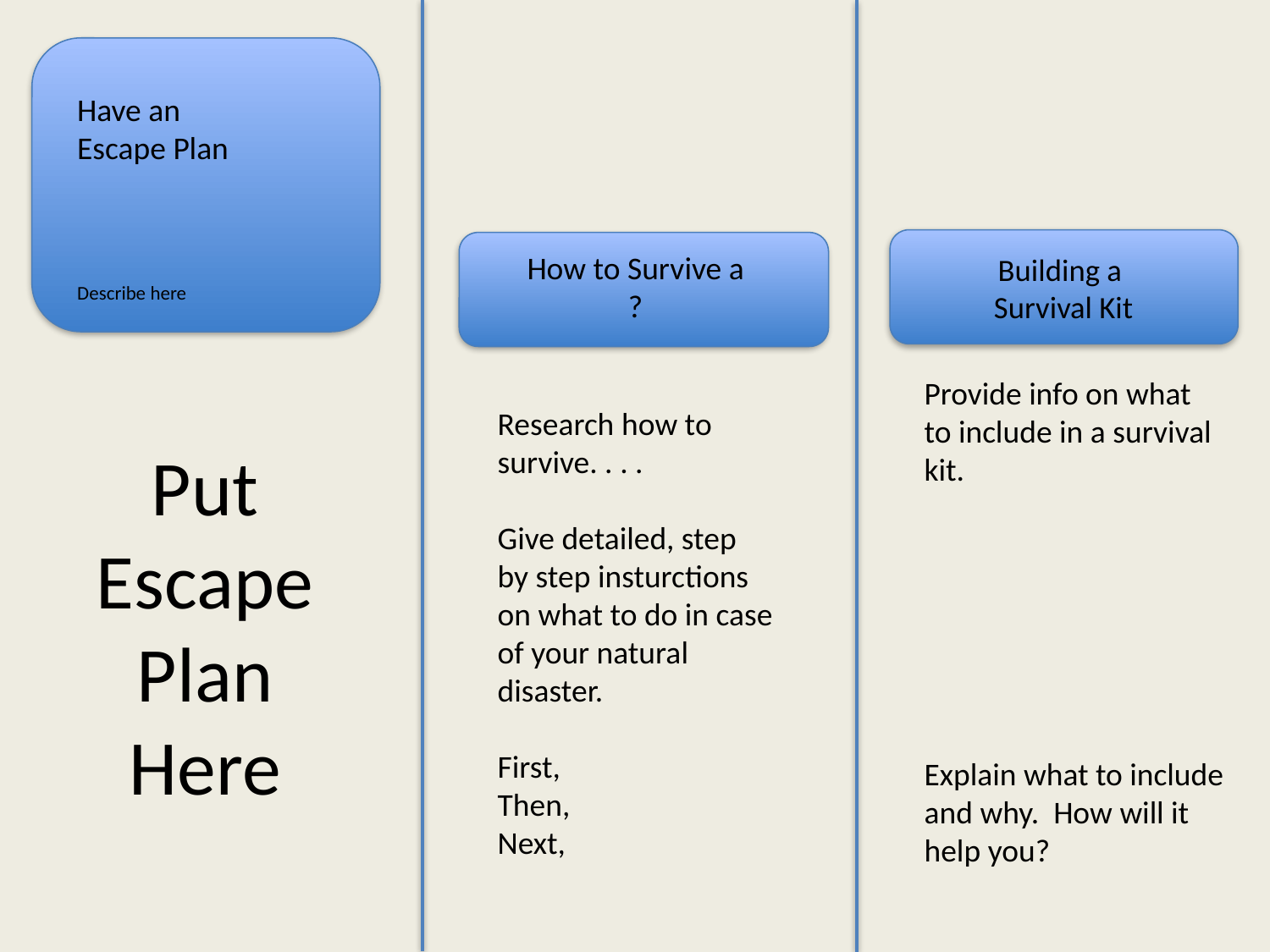

Have an
Escape Plan

Describe here

How to Survive a
?
Building a
Survival Kit
# Put Escape Plan Here
Provide info on what to include in a survival kit.

Explain what to include and why.  How will it help you?
Research how to survive. . . .

Give detailed, step by step insturctions on what to do in case of your natural disaster.

First,
Then,
Next,